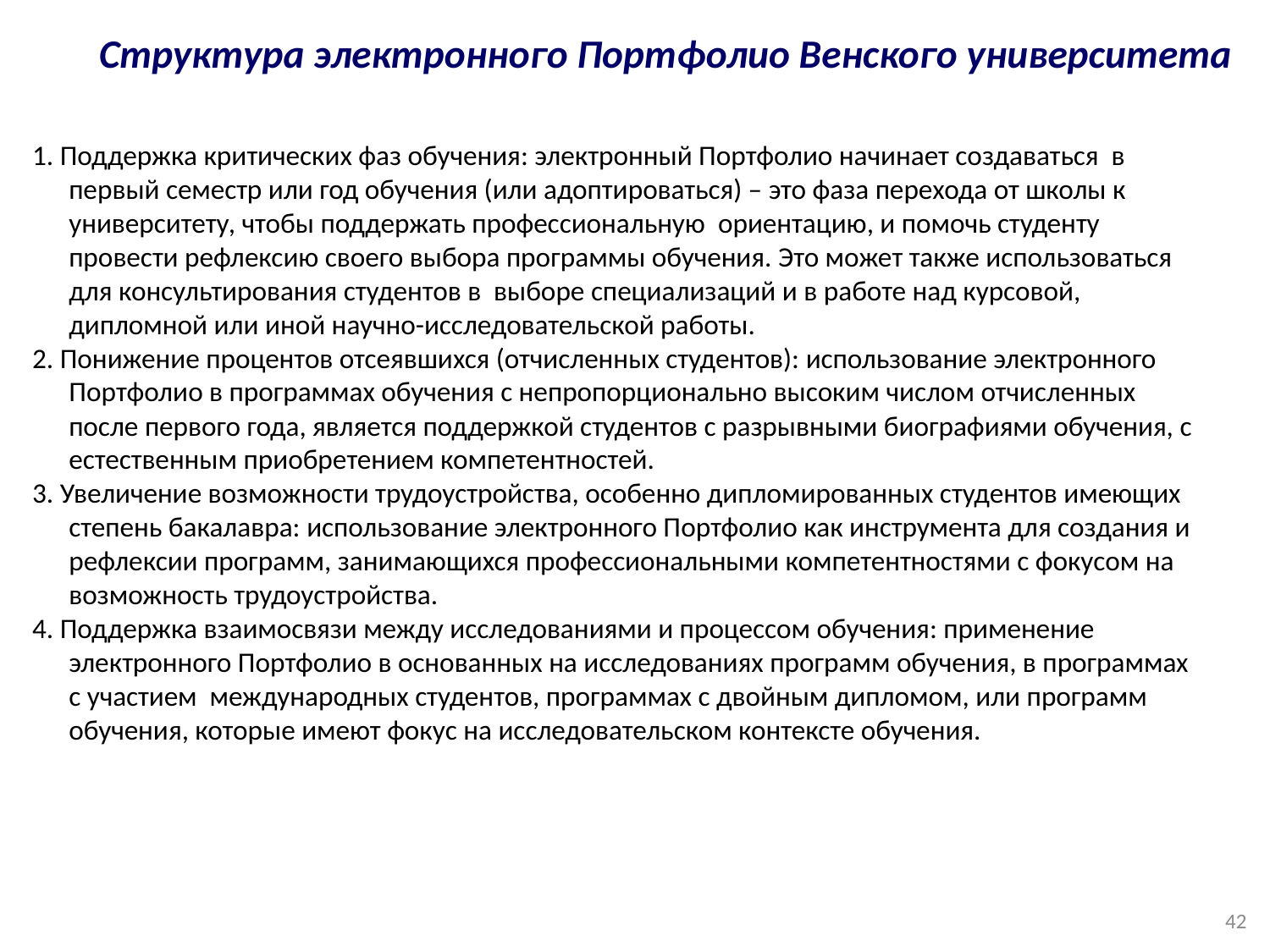

Структура электронного Портфолио Венского университета
1. Поддержка критических фаз обучения: электронный Портфолио начинает создаваться  в первый семестр или год обучения (или адоптироваться) – это фаза перехода от школы к университету, чтобы поддержать профессиональную  ориентацию, и помочь студенту провести рефлексию своего выбора программы обучения. Это может также использоваться для консультирования студентов в  выборе специализаций и в работе над курсовой, дипломной или иной научно-исследовательской работы.
2. Понижение процентов отсеявшихся (отчисленных студентов): использование электронного Портфолио в программах обучения с непропорционально высоким числом отчисленных после первого года, является поддержкой студентов с разрывными биографиями обучения, с естественным приобретением компетентностей.
3. Увеличение возможности трудоустройства, особенно дипломированных студентов имеющих степень бакалавра: использование электронного Портфолио как инструмента для создания и рефлексии программ, занимающихся профессиональными компетентностями с фокусом на возможность трудоустройства.
4. Поддержка взаимосвязи между исследованиями и процессом обучения: применение электронного Портфолио в основанных на исследованиях программ обучения, в программах  с участием  международных студентов, программах с двойным дипломом, или программ обучения, которые имеют фокус на исследовательском контексте обучения.
42